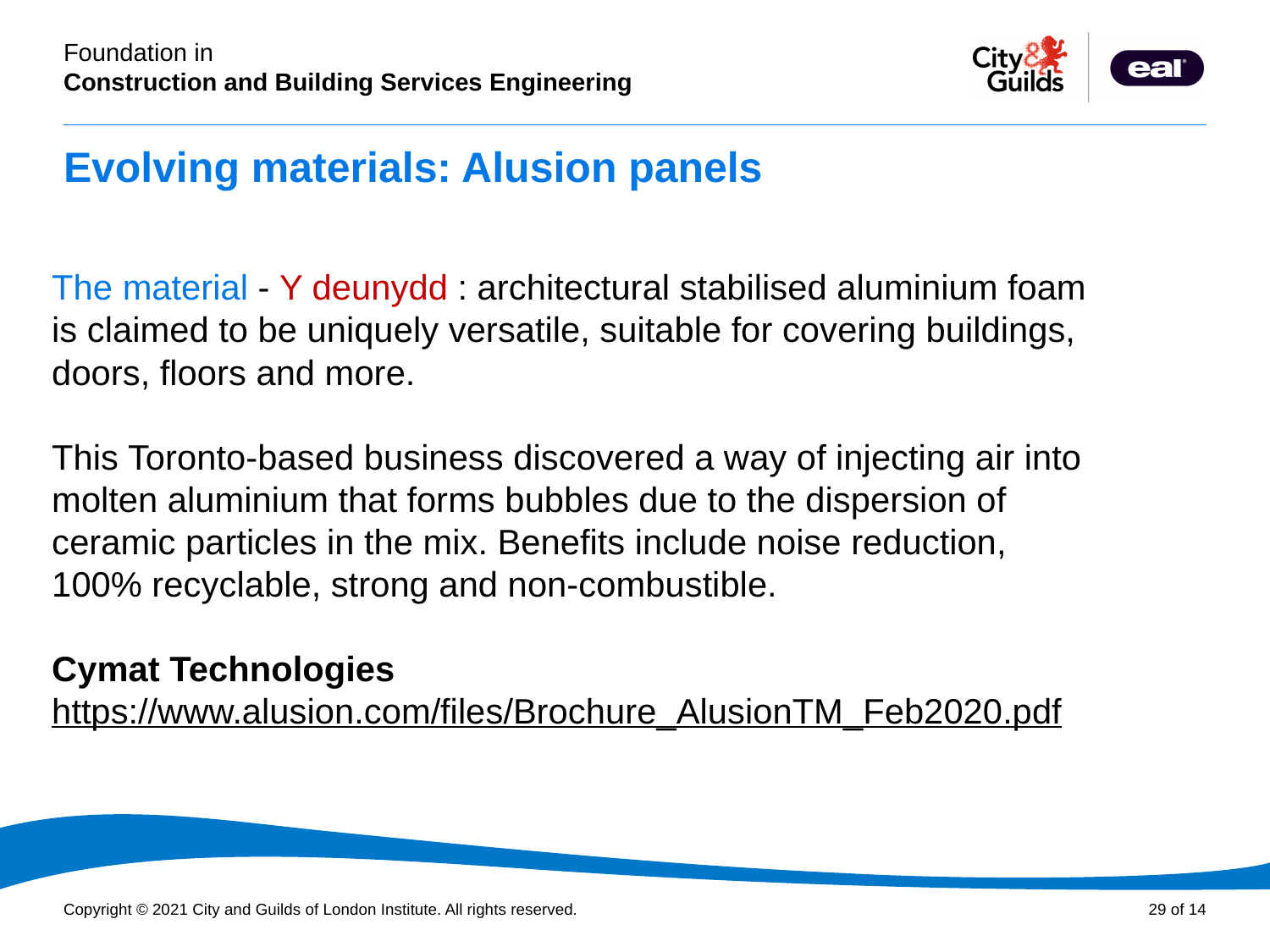

# Evolving materials: Alusion panels

The material - Y deunydd : architectural stabilised aluminium foam is claimed to be uniquely versatile, suitable for covering buildings, doors, floors and more.

This Toronto-based business discovered a way of injecting air into molten aluminium that forms bubbles due to the dispersion of ceramic particles in the mix. Benefits include noise reduction, 100% recyclable, strong and non-combustible.

Cymat Technologies
https://www.alusion.com/files/Brochure_AlusionTM_Feb2020.pdf